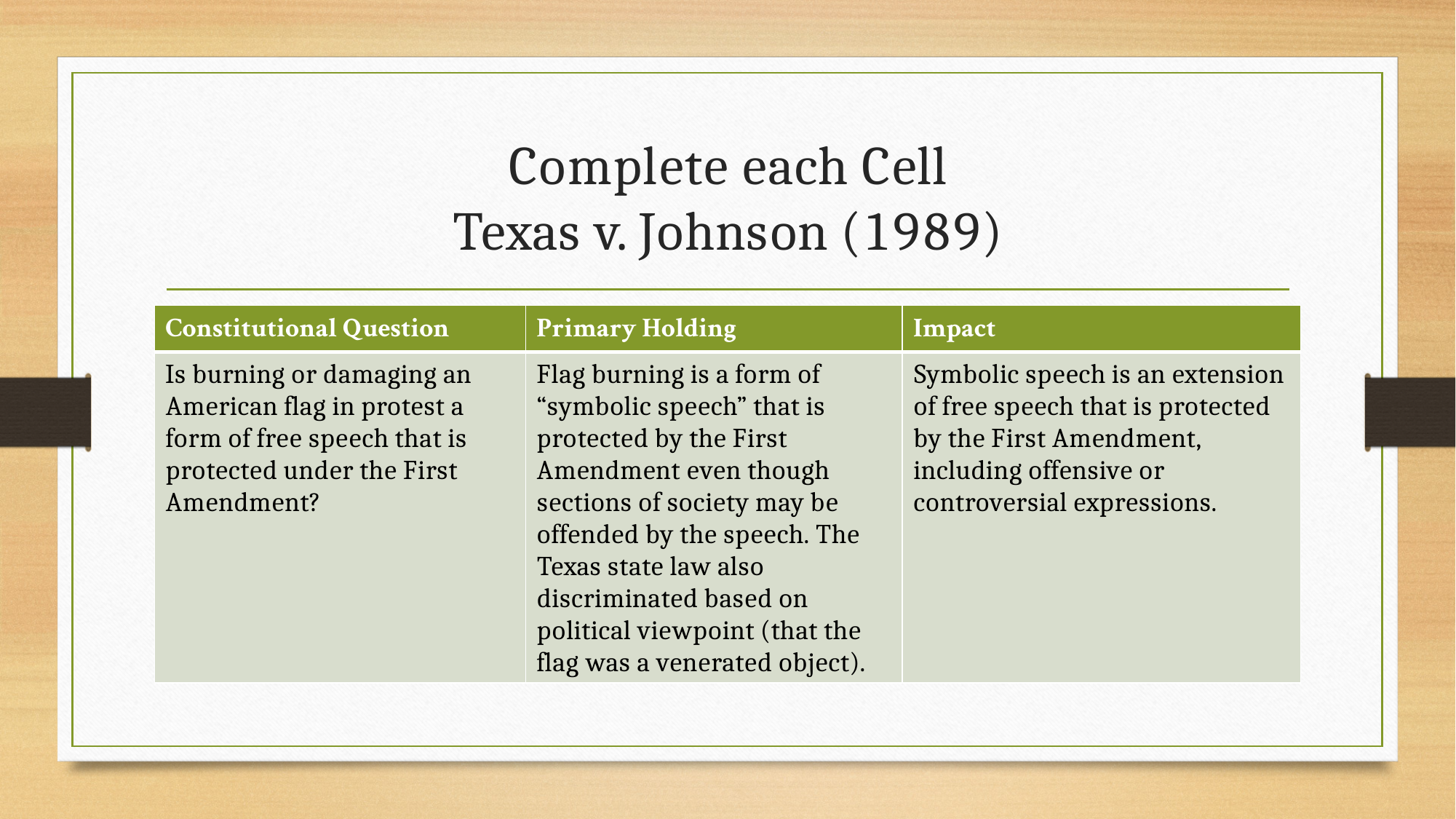

# Complete each Cell Texas v. Johnson (1989)
| Constitutional Question | Primary Holding | Impact |
| --- | --- | --- |
| Is burning or damaging an American flag in protest a form of free speech that is protected under the First Amendment? | Flag burning is a form of “symbolic speech” that is protected by the First Amendment even though sections of society may be offended by the speech. The Texas state law also discriminated based on political viewpoint (that the flag was a venerated object). | Symbolic speech is an extension of free speech that is protected by the First Amendment, including offensive or controversial expressions. |